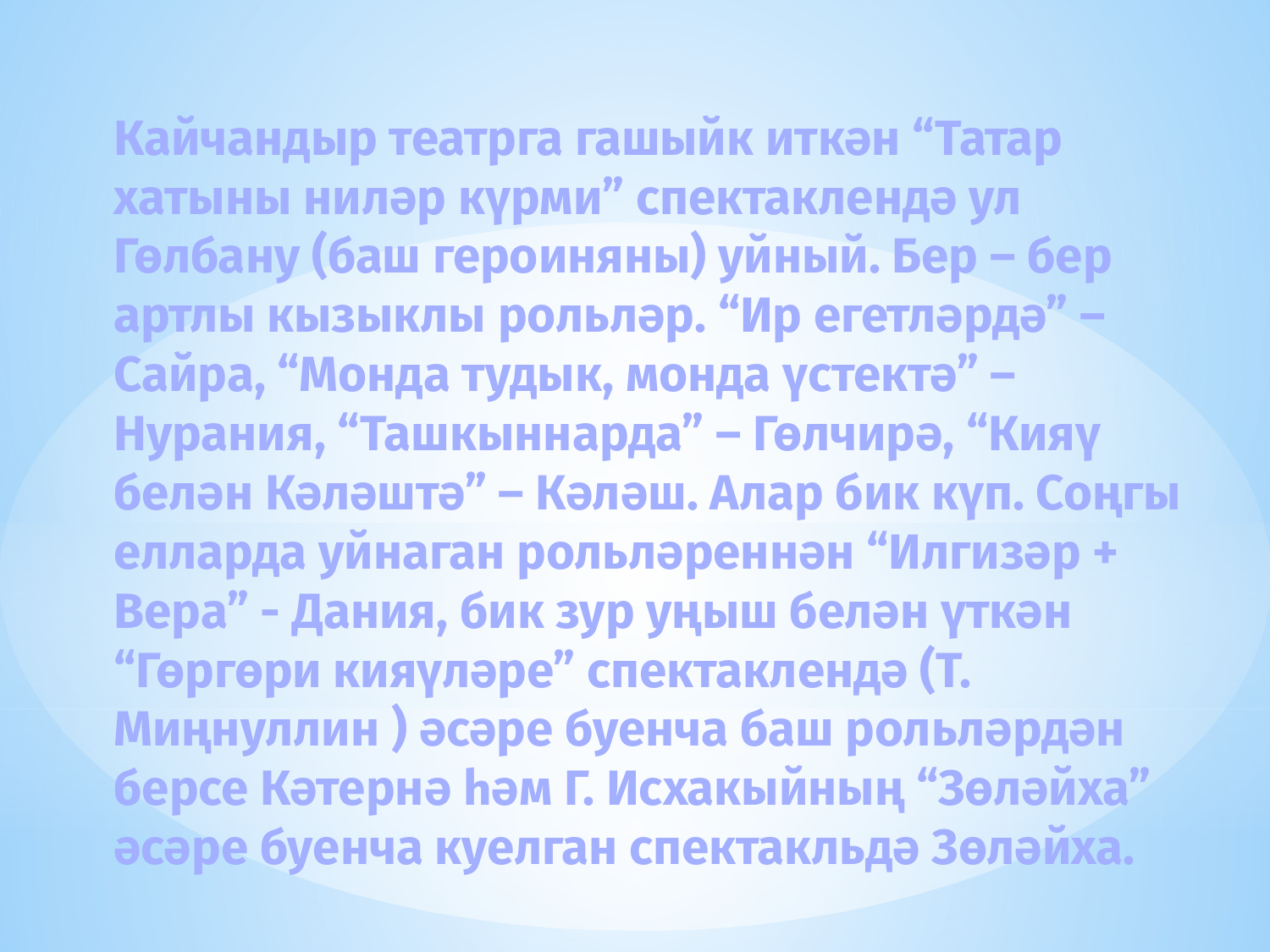

#
Кайчандыр театрга гашыйк иткән “Татар хатыны ниләр күрми” спектаклендә ул Гөлбану (баш героиняны) уйный. Бер – бер артлы кызыклы рольләр. “Ир егетләрдә” – Сайра, “Монда тудык, монда үстектә” – Нурания, “Ташкыннарда” – Гөлчирә, “Кияү белән Кәләштә” – Кәләш. Алар бик күп. Соңгы елларда уйнаган рольләреннән “Илгизәр + Вера” - Дания, бик зур уңыш белән үткән “Гөргөри кияүләре” спектаклендә (Т. Миңнуллин ) әсәре буенча баш рольләрдән берсе Кәтернә һәм Г. Исхакыйның “Зөләйха” әсәре буенча куелган спектакльдә Зөләйха.